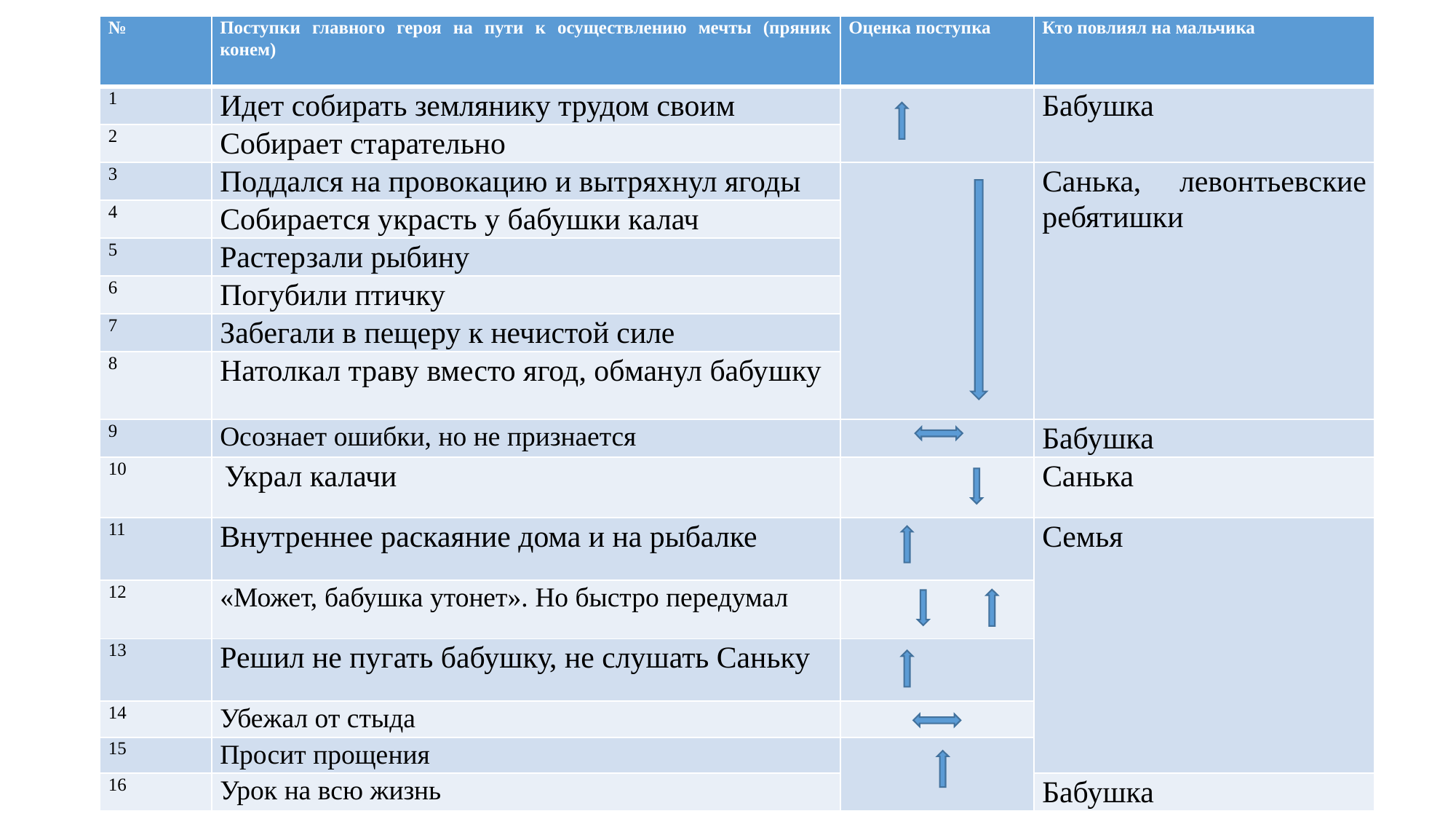

| № | Поступки главного героя на пути к осуществлению мечты (пряник конем) | Оценка поступка | Кто повлиял на мальчика |
| --- | --- | --- | --- |
| 1 | Идет собирать землянику трудом своим |  | Бабушка |
| 2 | Собирает старательно |  |  |
| 3 | Поддался на провокацию и вытряхнул ягоды |  | Санька, левонтьевские ребятишки |
| 4 | Собирается украсть у бабушки калач |  |  |
| 5 | Растерзали рыбину |  |  |
| 6 | Погубили птичку |  |  |
| 7 | Забегали в пещеру к нечистой силе |  |  |
| 8 | Натолкал траву вместо ягод, обманул бабушку |  |  |
| 9 | Осознает ошибки, но не признается |  | Бабушка |
| 10 | Украл калачи |  | Санька |
| 11 | Внутреннее раскаяние дома и на рыбалке |  | Семья |
| 12 | «Может, бабушка утонет». Но быстро передумал |  |  |
| 13 | Решил не пугать бабушку, не слушать Саньку |  |  |
| 14 | Убежал от стыда |  |  |
| 15 | Просит прощения |  |  |
| 16 | Урок на всю жизнь |  | Бабушка |
#